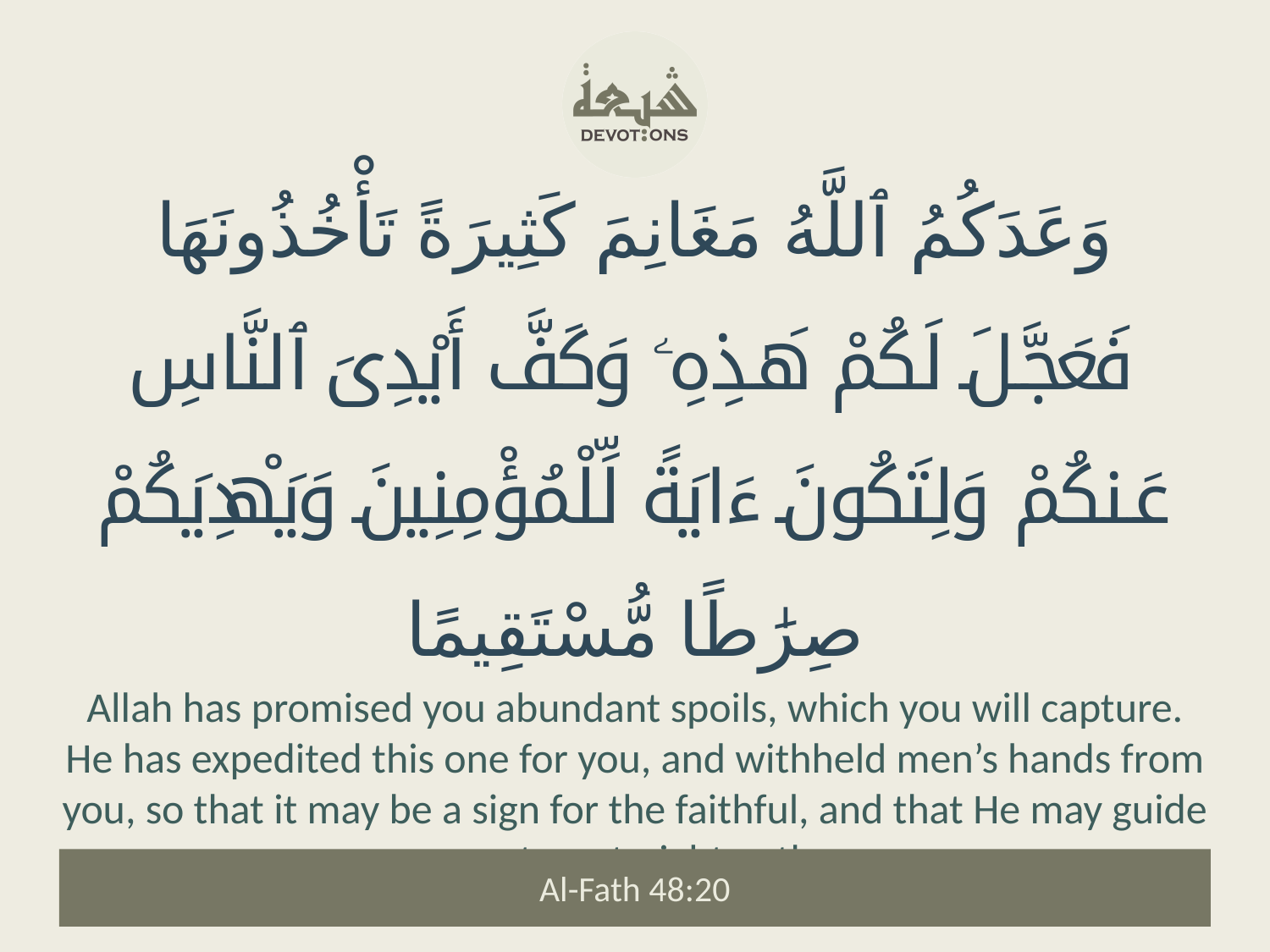

وَعَدَكُمُ ٱللَّهُ مَغَانِمَ كَثِيرَةً تَأْخُذُونَهَا فَعَجَّلَ لَكُمْ هَـٰذِهِۦ وَكَفَّ أَيْدِىَ ٱلنَّاسِ عَنكُمْ وَلِتَكُونَ ءَايَةً لِّلْمُؤْمِنِينَ وَيَهْدِيَكُمْ صِرَٰطًا مُّسْتَقِيمًا
Allah has promised you abundant spoils, which you will capture. He has expedited this one for you, and withheld men’s hands from you, so that it may be a sign for the faithful, and that He may guide you to a straight path.
Al-Fath 48:20